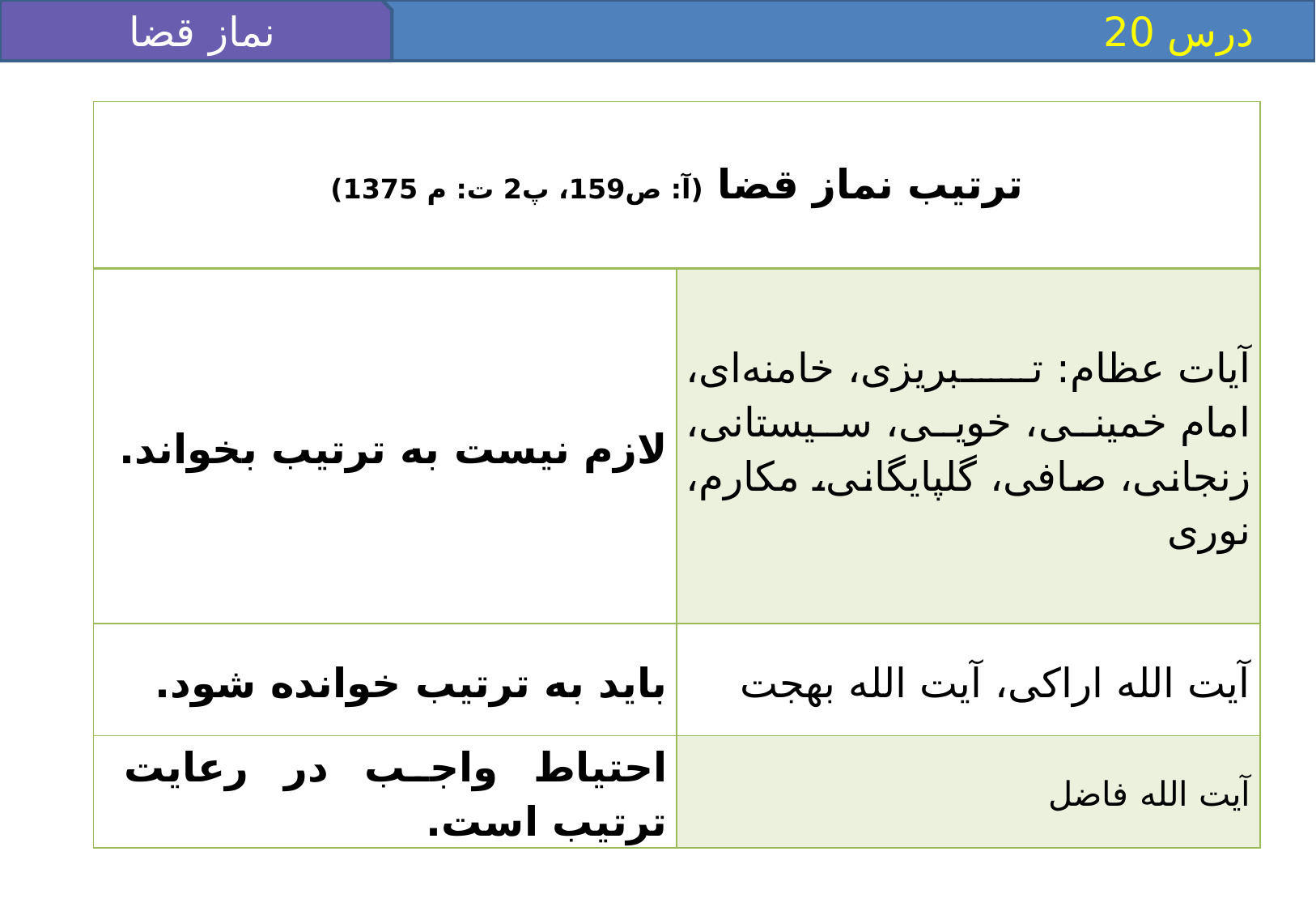

نماز قضا
 درس 20
| ترتیب نماز قضا (آ: ص159، پ2 ت: م 1375) |  |
| --- | --- |
| لازم نیست به ترتیب بخواند. | آیات عظام: تبریزی، خامنه‌ای، امام خمینی، خویی، سیستانی، زنجانی، صافی، گلپایگانی، مکارم، نوری |
| باید به ترتیب خوانده شود. | آیت الله اراکی، آیت الله بهجت |
| احتیاط واجب در رعایت ترتیب است. | آیت الله فاضل |